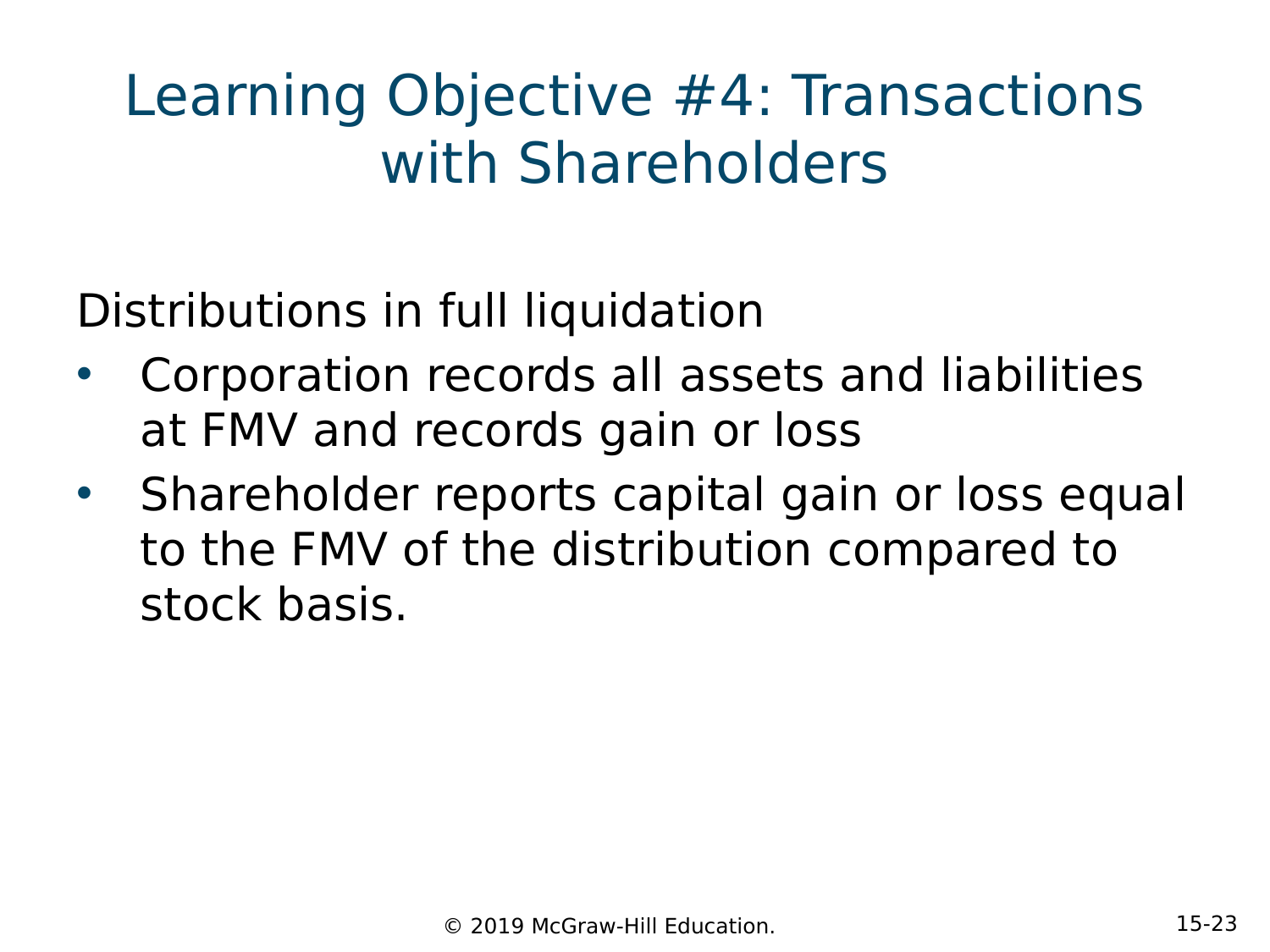

# Learning Objective #4: Transactions with Shareholders
Distributions in full liquidation
Corporation records all assets and liabilities at FMV and records gain or loss
Shareholder reports capital gain or loss equal to the FMV of the distribution compared to stock basis.